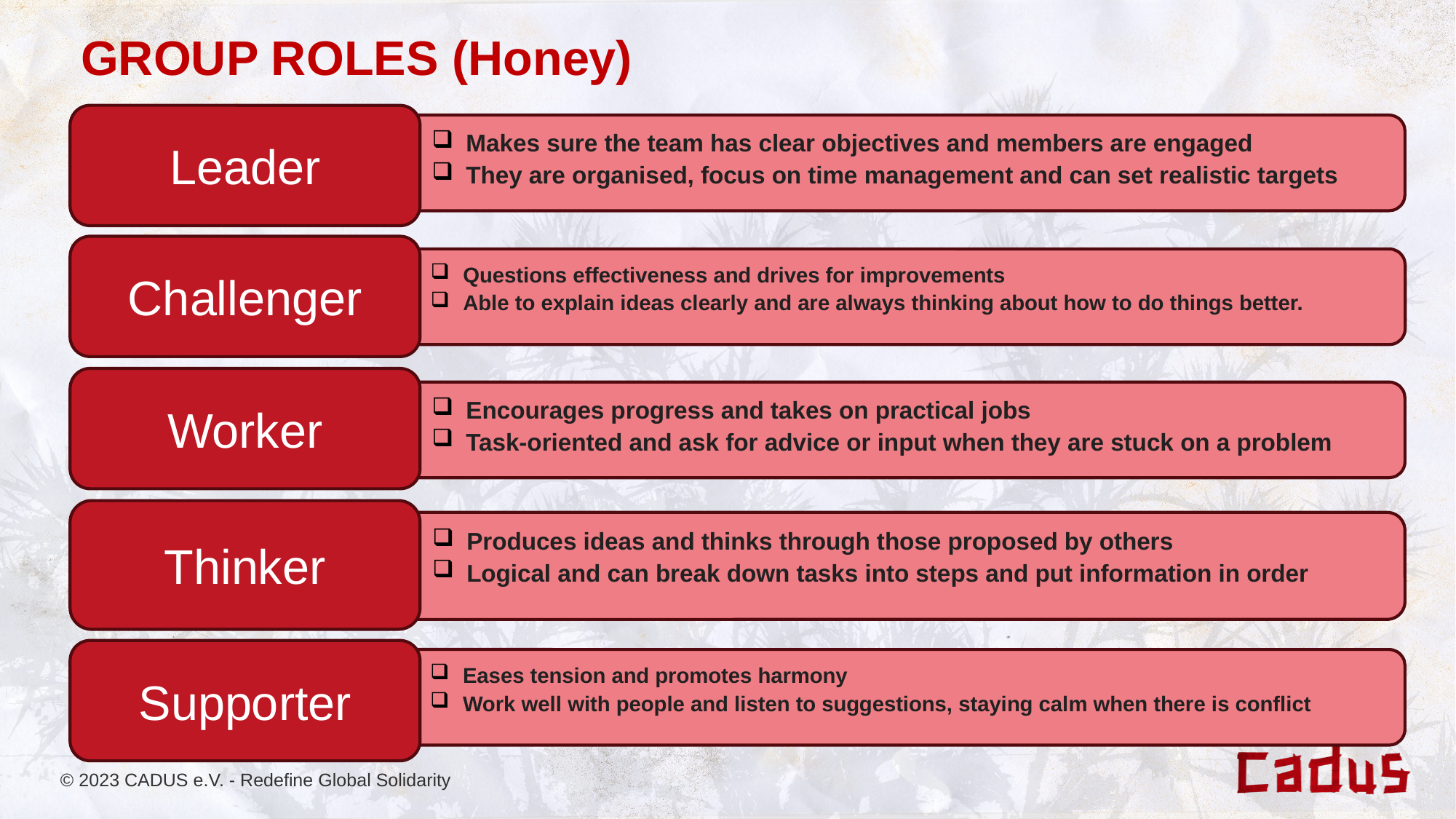

GROUP ROLES (Honey)
Leader
Makes sure the team has clear objectives and members are engaged
They are organised, focus on time management and can set realistic targets
Challenger
Questions effectiveness and drives for improvements
Able to explain ideas clearly and are always thinking about how to do things better.
Worker
Encourages progress and takes on practical jobs
Task-oriented and ask for advice or input when they are stuck on a problem
Thinker
Produces ideas and thinks through those proposed by others
Logical and can break down tasks into steps and put information in order
Supporter
Eases tension and promotes harmony
Work well with people and listen to suggestions, staying calm when there is conflict